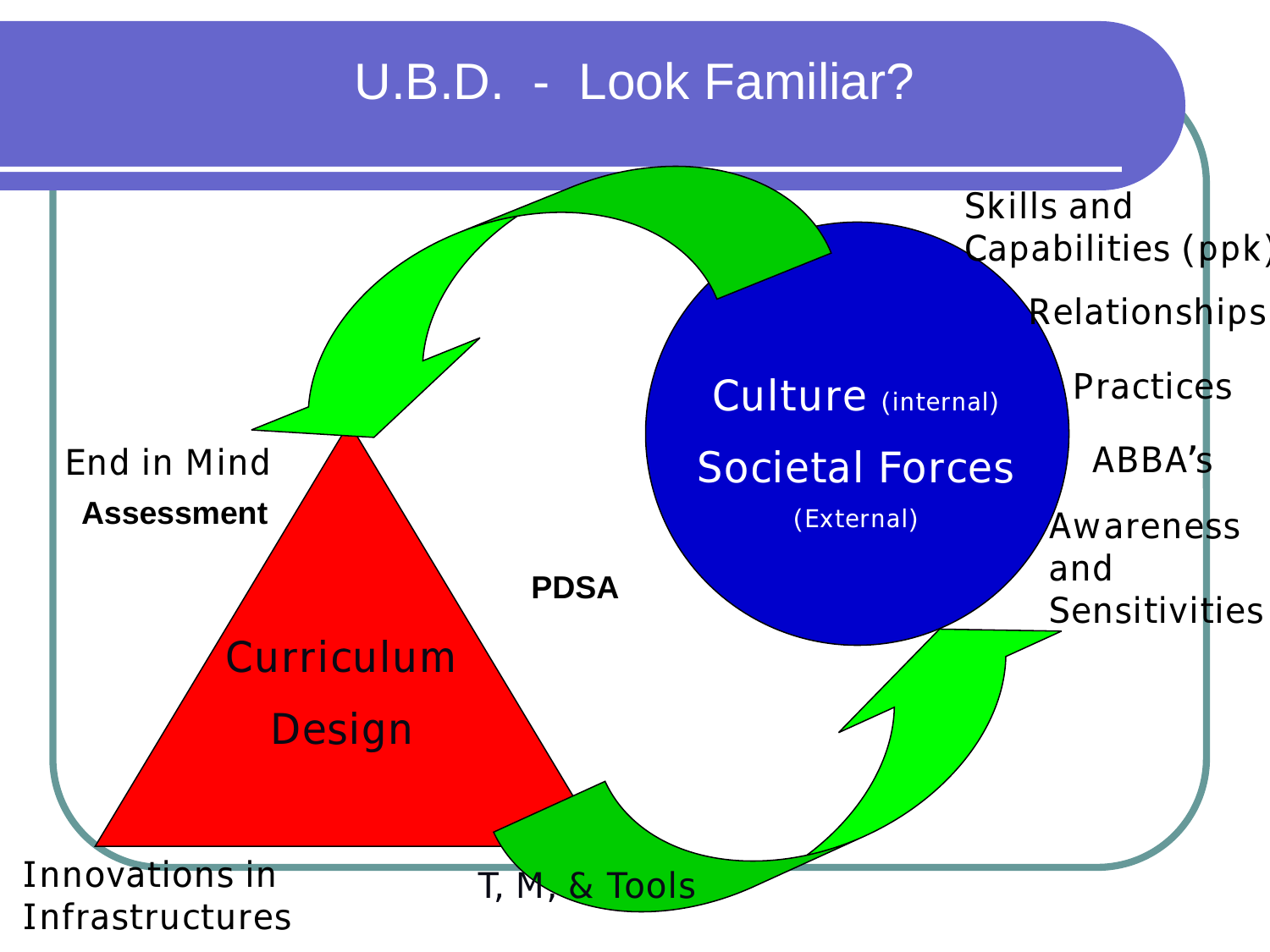

# U.B.D.  -  Look Familiar?
Skills and Capabilities (ppk)

Relationships
Practices
Culture (internal)
Societal Forces
(External)

ABBA’s
End in Mind
Assessment
Awareness and Sensitivities
PDSA
Curriculum
Design

Innovations in Infrastructures
T, M, & Tools